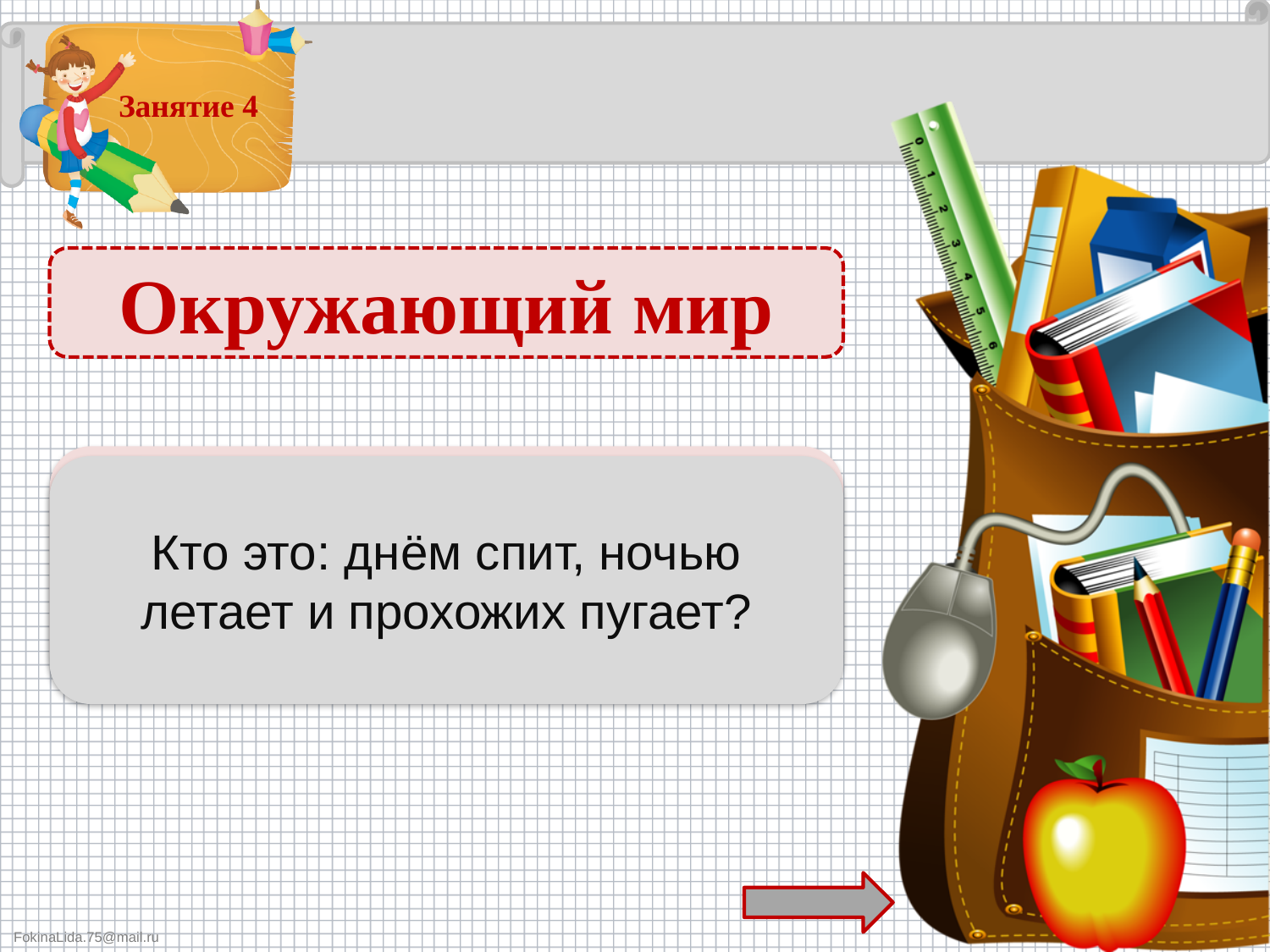

Окружающий мир
Сова – 1 б.
Кто это: днём спит, ночью летает и прохожих пугает?